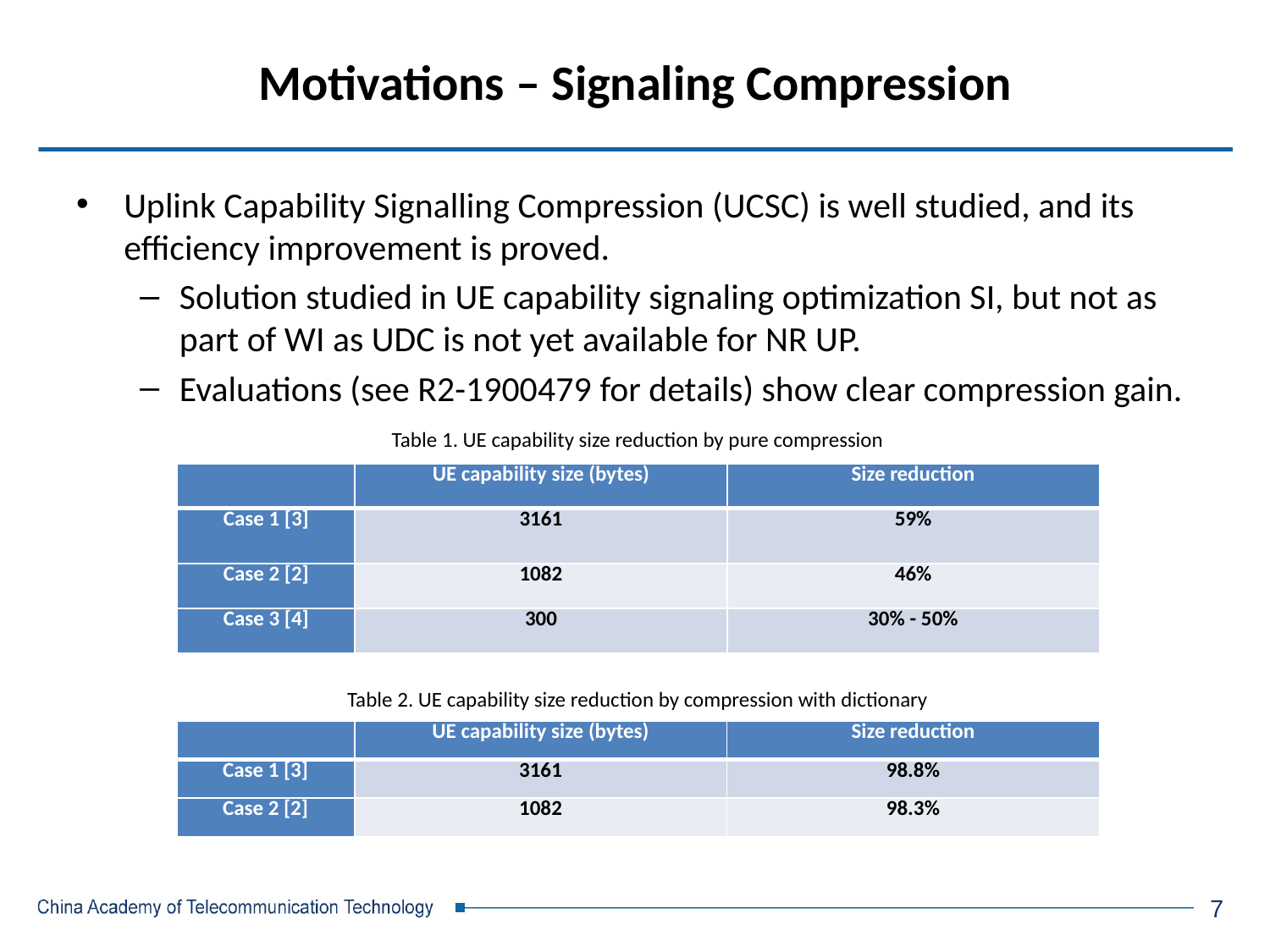

# Motivations – Signaling Compression
Uplink Capability Signalling Compression (UCSC) is well studied, and its efficiency improvement is proved.
Solution studied in UE capability signaling optimization SI, but not as part of WI as UDC is not yet available for NR UP.
Evaluations (see R2-1900479 for details) show clear compression gain.
Table 1. UE capability size reduction by pure compression
|  | UE capability size (bytes) | Size reduction |
| --- | --- | --- |
| Case 1 [3] | 3161 | 59% |
| Case 2 [2] | 1082 | 46% |
| Case 3 [4] | 300 | 30% - 50% |
Table 2. UE capability size reduction by compression with dictionary
|  | UE capability size (bytes) | Size reduction |
| --- | --- | --- |
| Case 1 [3] | 3161 | 98.8% |
| Case 2 [2] | 1082 | 98.3% |
7